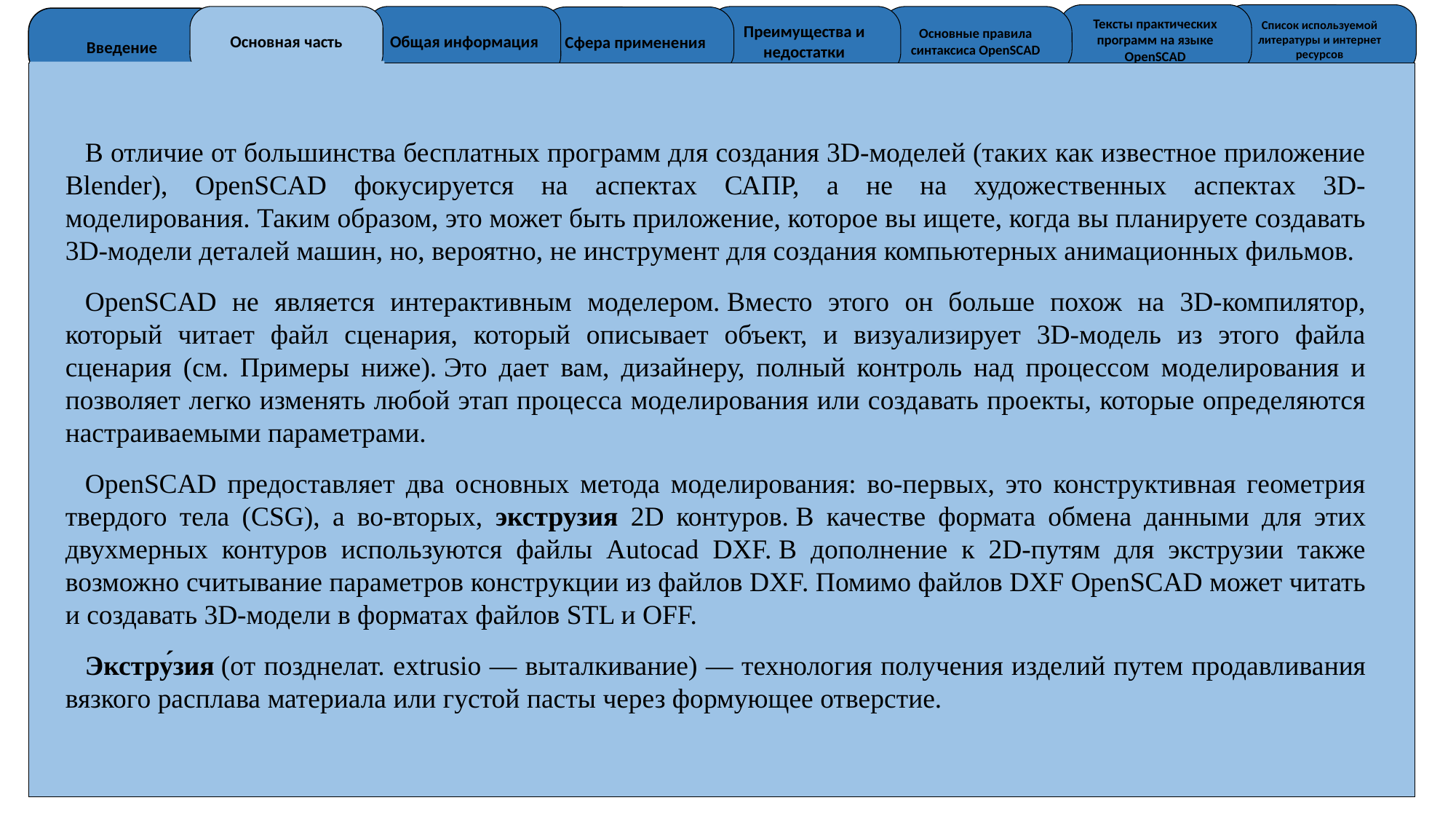

Тексты практических программ на языке OpenSCAD
Список используемой литературы и интернет ресурсов
Основная часть
Общая информация
Преимущества и недостатки
Основные правила синтаксиса OpenSCAD
Сфера применения
Введение

В отличие от большинства бесплатных программ для создания 3D-моделей (таких как известное приложение Blender), OpenSCAD фокусируется на аспектах САПР, а не на художественных аспектах 3D-моделирования. Таким образом, это может быть приложение, которое вы ищете, когда вы планируете создавать 3D-модели деталей машин, но, вероятно, не инструмент для создания компьютерных анимационных фильмов.
OpenSCAD не является интерактивным моделером. Вместо этого он больше похож на 3D-компилятор, который читает файл сценария, который описывает объект, и визуализирует 3D-модель из этого файла сценария (см. Примеры ниже). Это дает вам, дизайнеру, полный контроль над процессом моделирования и позволяет легко изменять любой этап процесса моделирования или создавать проекты, которые определяются настраиваемыми параметрами.
OpenSCAD предоставляет два основных метода моделирования: во-первых, это конструктивная геометрия твердого тела (CSG), а во-вторых, экструзия 2D контуров. В качестве формата обмена данными для этих двухмерных контуров используются файлы Autocad DXF. В дополнение к 2D-путям для экструзии также возможно считывание параметров конструкции из файлов DXF. Помимо файлов DXF OpenSCAD может читать и создавать 3D-модели в форматах файлов STL и OFF.
Экстру́зия (от позднелат. extrusio — выталкивание) — технология получения изделий путем продавливания вязкого расплава материала или густой пасты через формующее отверстие.